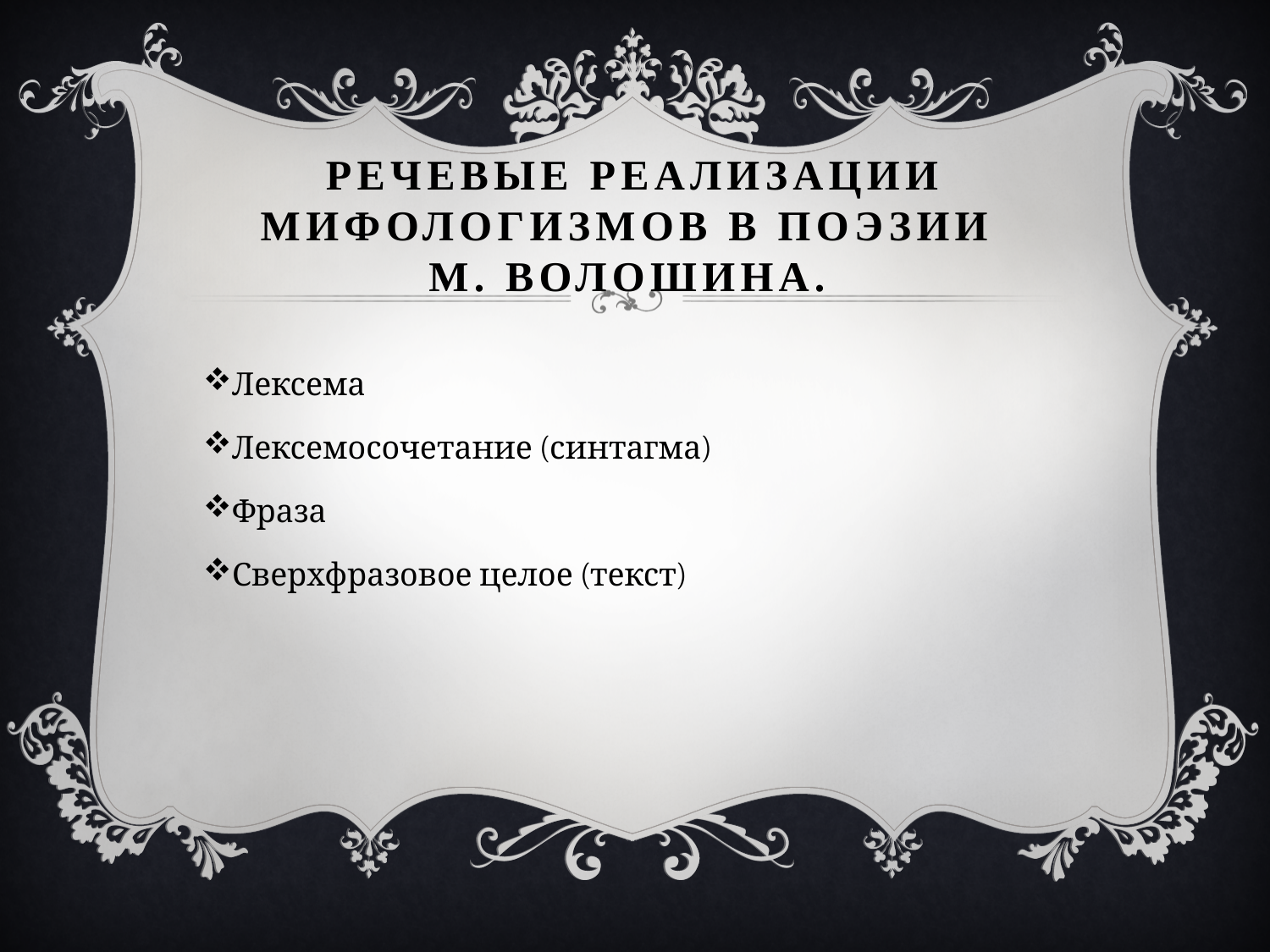

# Речевые реализации мифологизмов в поэзии М. Волошина.
Лексема
Лексемосочетание (синтагма)
Фраза
Сверхфразовое целое (текст)